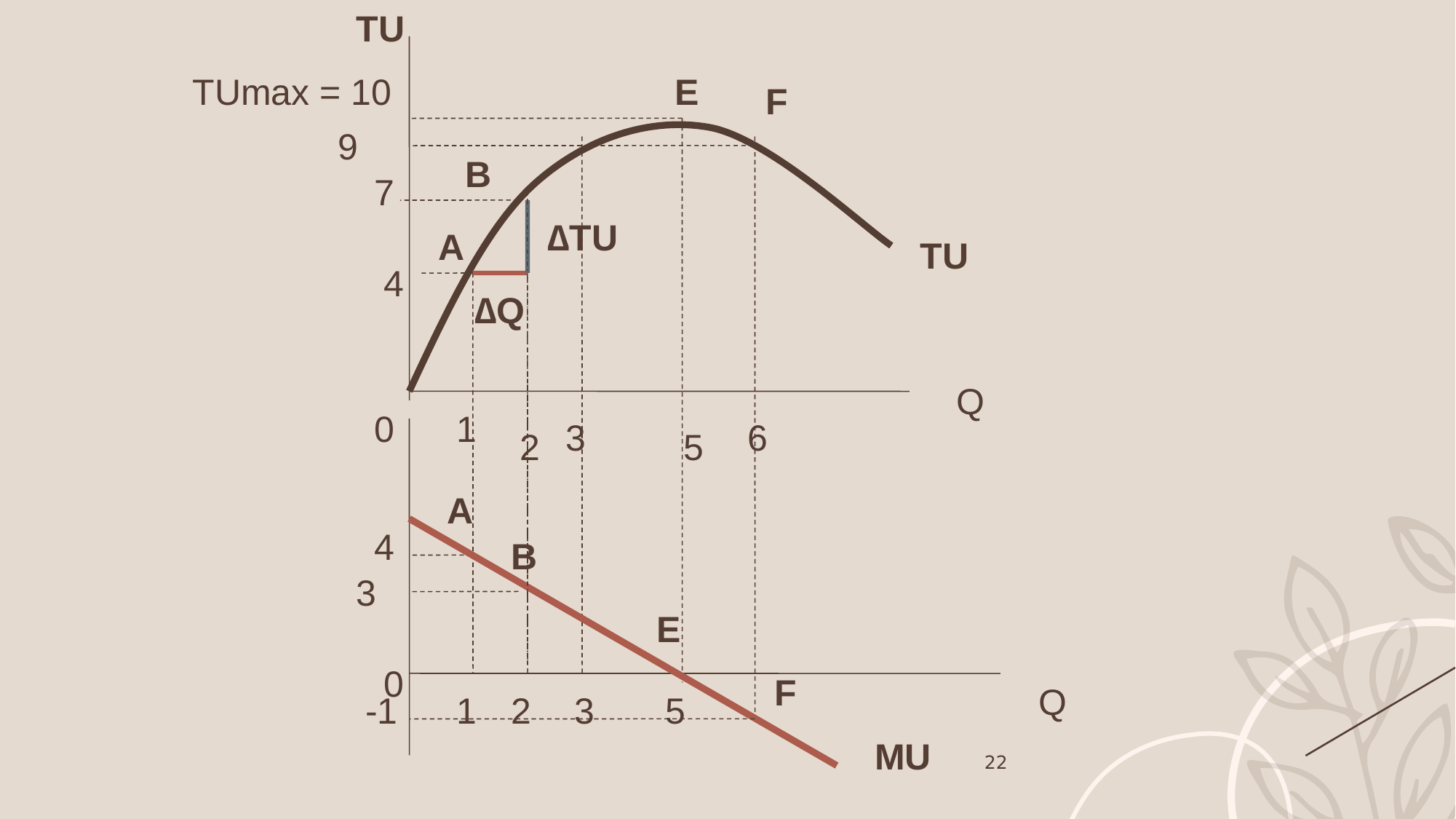

TU

TUmax = 10
E
F

9

B
7

∆TU
A
TU
4

∆Q
Q

0
1
3
6

2
5
A
4

B

3

E
0
F

Q
-1
1
2
3
5

MU
22